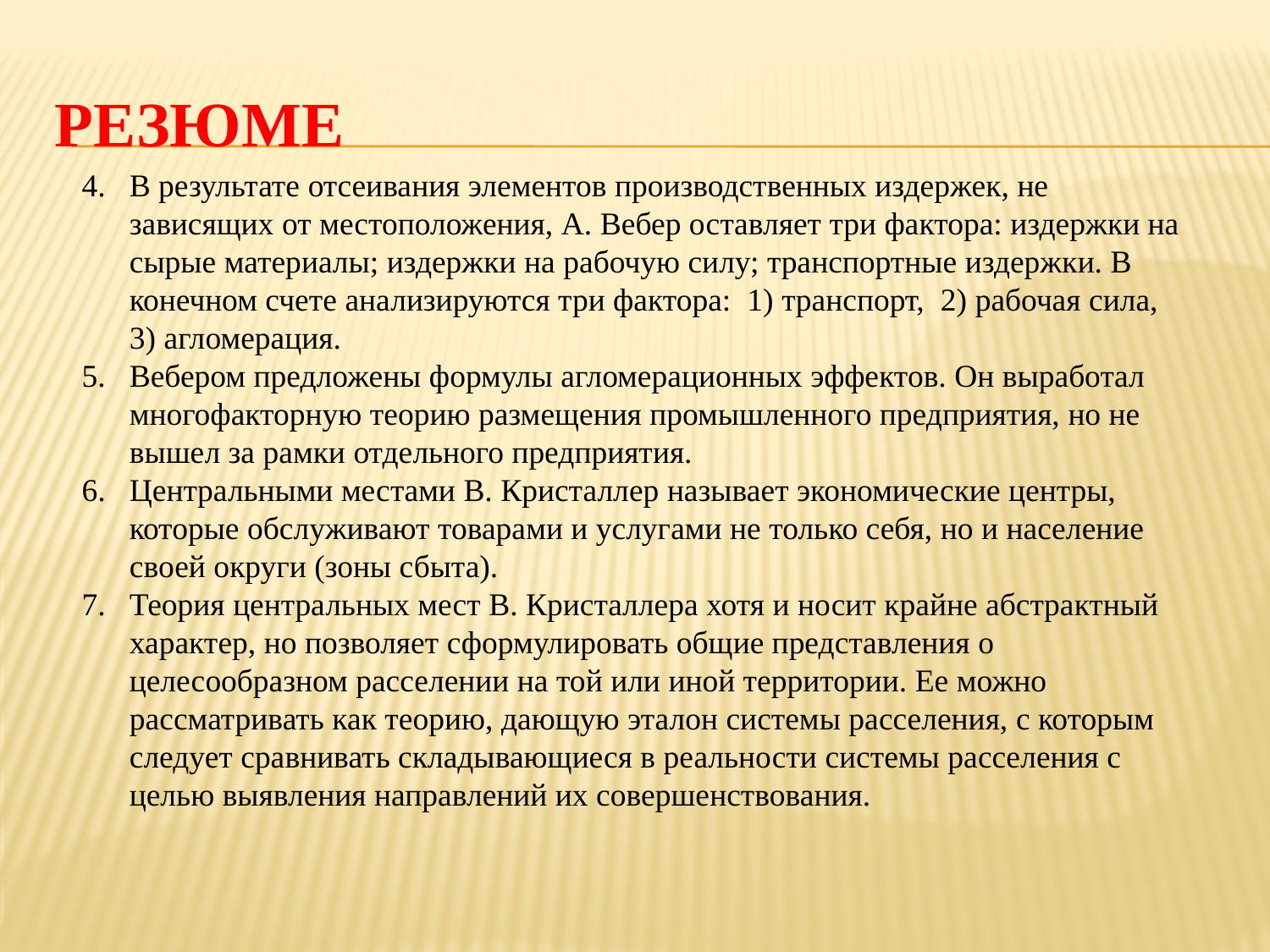

# резюме
В результате отсеивания элементов производственных издержек, не зависящих от местоположения, А. Вебер оставляет три фактора: издержки на сырые материалы; издержки на рабочую силу; транспортные издержки. В конечном счете анализируются три фактора:  1) транспорт,  2) рабочая сила,  3) агломерация.
Вебером предложены формулы агломерационных эффектов. Он выработал многофакторную теорию размещения промышленного предприятия, но не вышел за рамки отдельного предприятия.
Центральными местами В. Кристаллер называет экономические центры, которые обслуживают товарами и услугами не только себя, но и население  своей округи (зоны сбыта).
Теория центральных мест В. Кристаллера хотя и носит крайне абстрактный характер, но позволяет сформулировать общие представления о целесообразном расселении на той или иной территории. Ее можно рассматривать как теорию, дающую эталон системы расселения, с которым следует сравнивать складывающиеся в реальности системы расселения с целью выявления направлений их совершенствования.